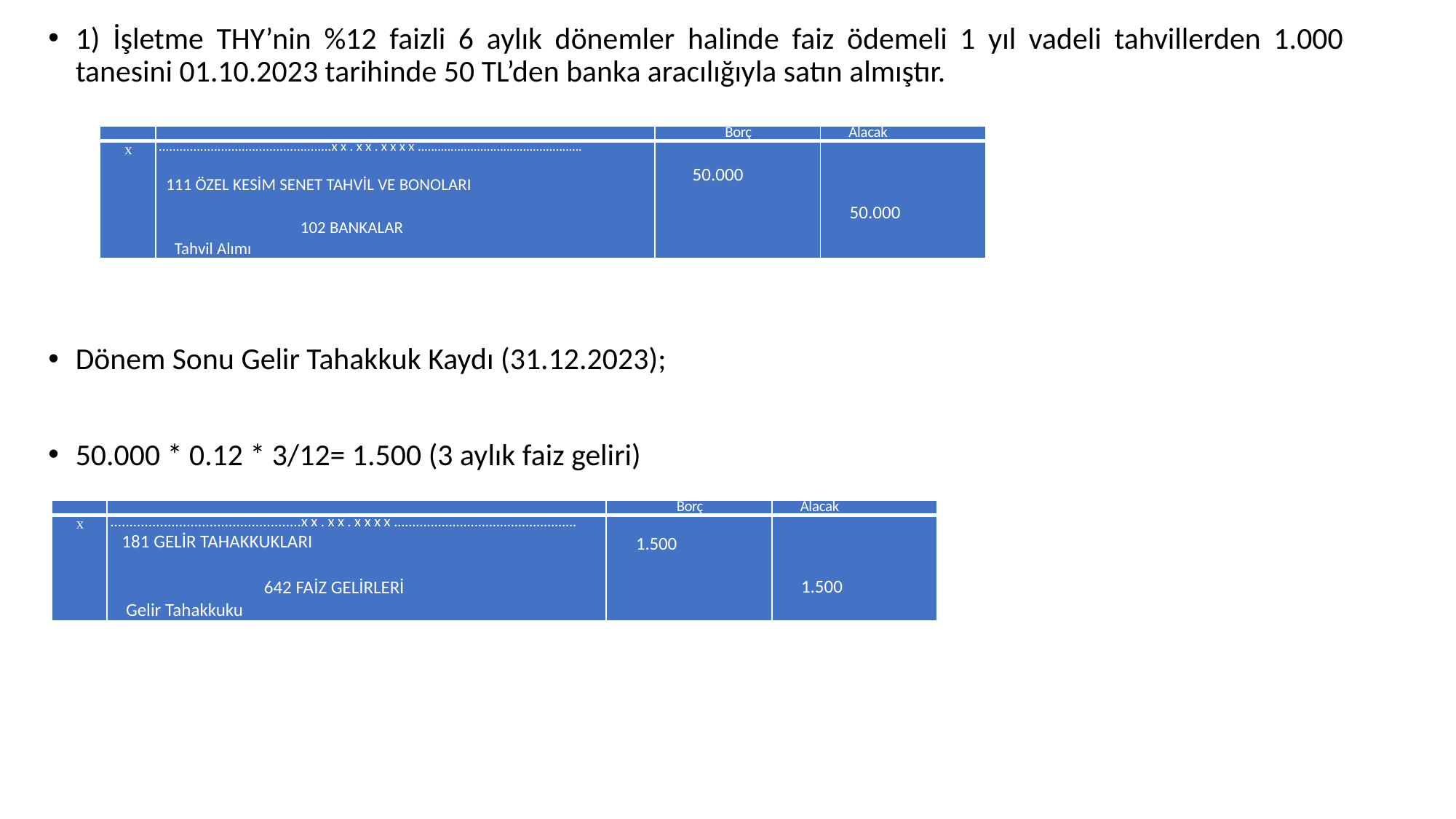

1) İşletme THY’nin %12 faizli 6 aylık dönemler halinde faiz ödemeli 1 yıl vadeli tahvillerden 1.000 tanesini 01.10.2023 tarihinde 50 TL’den banka aracılığıyla satın almıştır.

Dönem Sonu Gelir Tahakkuk Kaydı (31.12.2023);

50.000 * 0.12 * 3/12= 1.500 (3 aylık faiz geliri)
|  |  | Borç | Alacak |
| --- | --- | --- | --- |
| x | ..................................................xx.xx.xxxx.................................................. 111 ÖZEL KESİM SENET TAHVİL VE BONOLARI 102 BANKALAR Tahvil Alımı | 50.000 | 50.000 |
|  |  | Borç | Alacak |
| --- | --- | --- | --- |
| x | ..................................................xx.xx.xxxx.................................................. 181 GELİR TAHAKKUKLARI 642 FAİZ GELİRLERİ Gelir Tahakkuku | 1.500 | 1.500 |